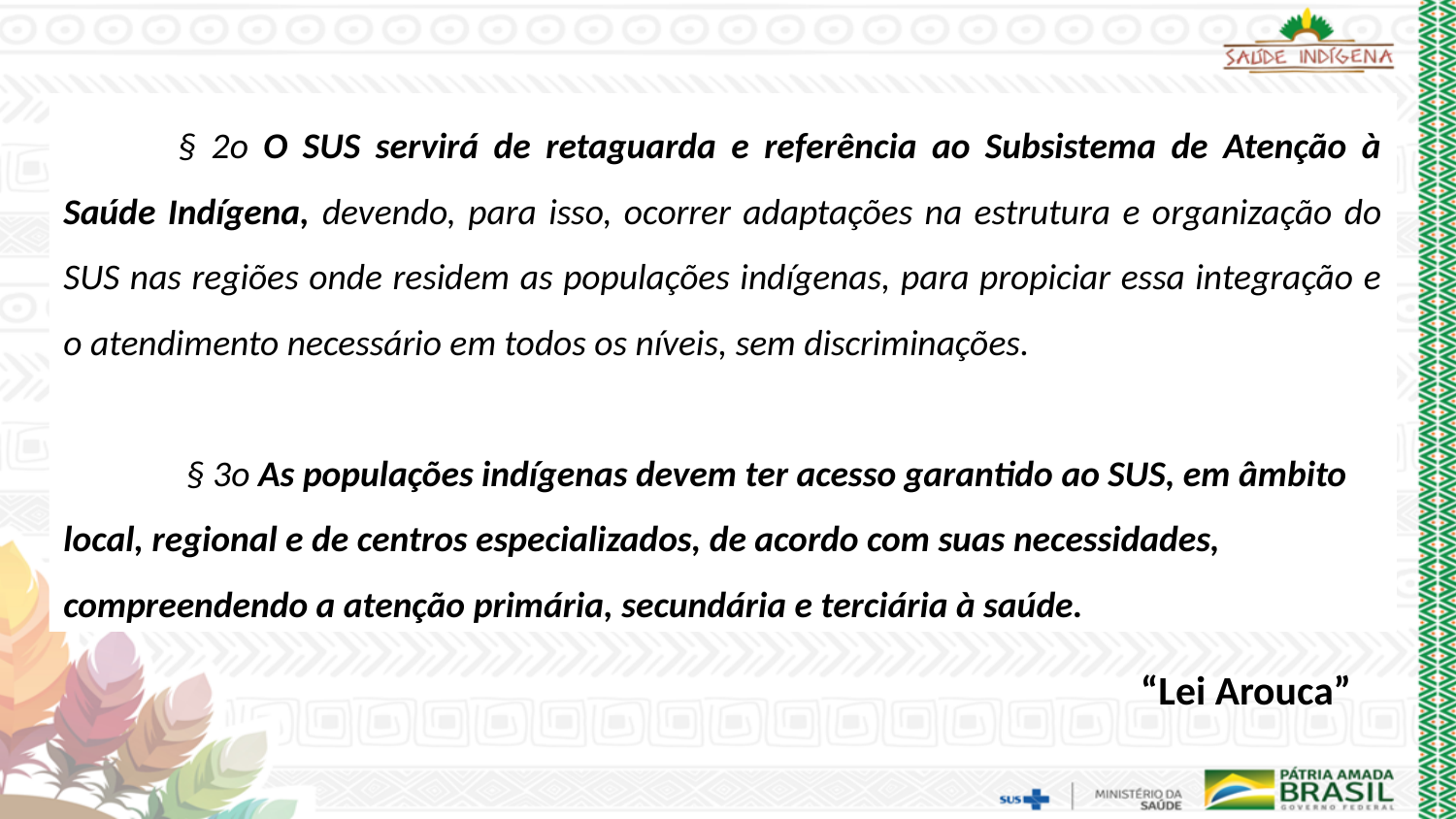

§ 2o O SUS servirá de retaguarda e referência ao Subsistema de Atenção à Saúde Indígena, devendo, para isso, ocorrer adaptações na estrutura e organização do SUS nas regiões onde residem as populações indígenas, para propiciar essa integração e o atendimento necessário em todos os níveis, sem discriminações.

 § 3o As populações indígenas devem ter acesso garantido ao SUS, em âmbito local, regional e de centros especializados, de acordo com suas necessidades, compreendendo a atenção primária, secundária e terciária à saúde.
“Lei Arouca”